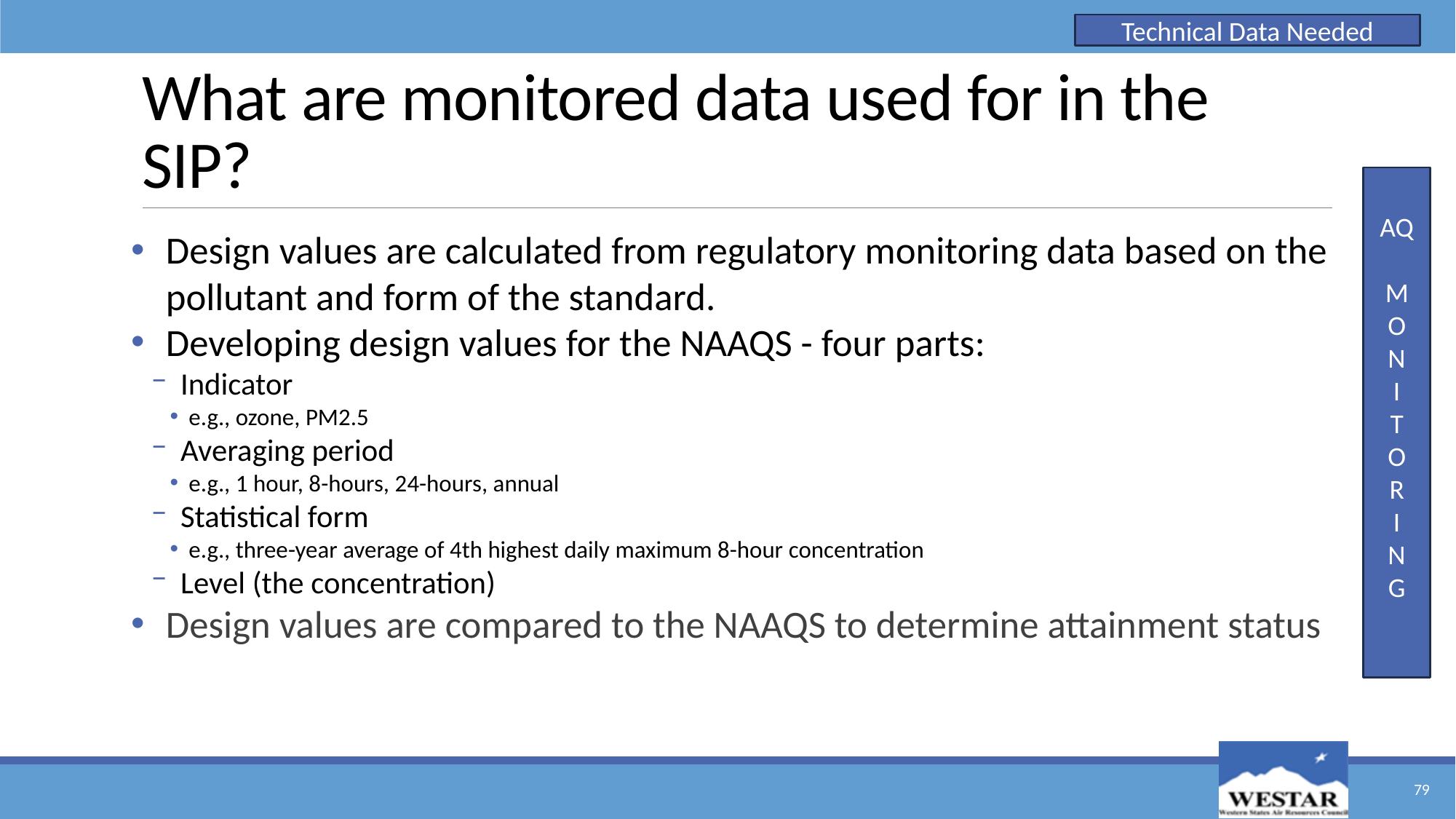

Technical Data Needed
# What are monitored data used for in the SIP?
AQ

M
O
N
I
T
O
R
I
N
G

Design values are calculated from regulatory monitoring data based on the pollutant and form of the standard.
Developing design values for the NAAQS - four parts:
Indicator
e.g., ozone, PM2.5
Averaging period
e.g., 1 hour, 8-hours, 24-hours, annual
Statistical form
e.g., three-year average of 4th highest daily maximum 8-hour concentration
Level (the concentration)
Design values are compared to the NAAQS to determine attainment status
79